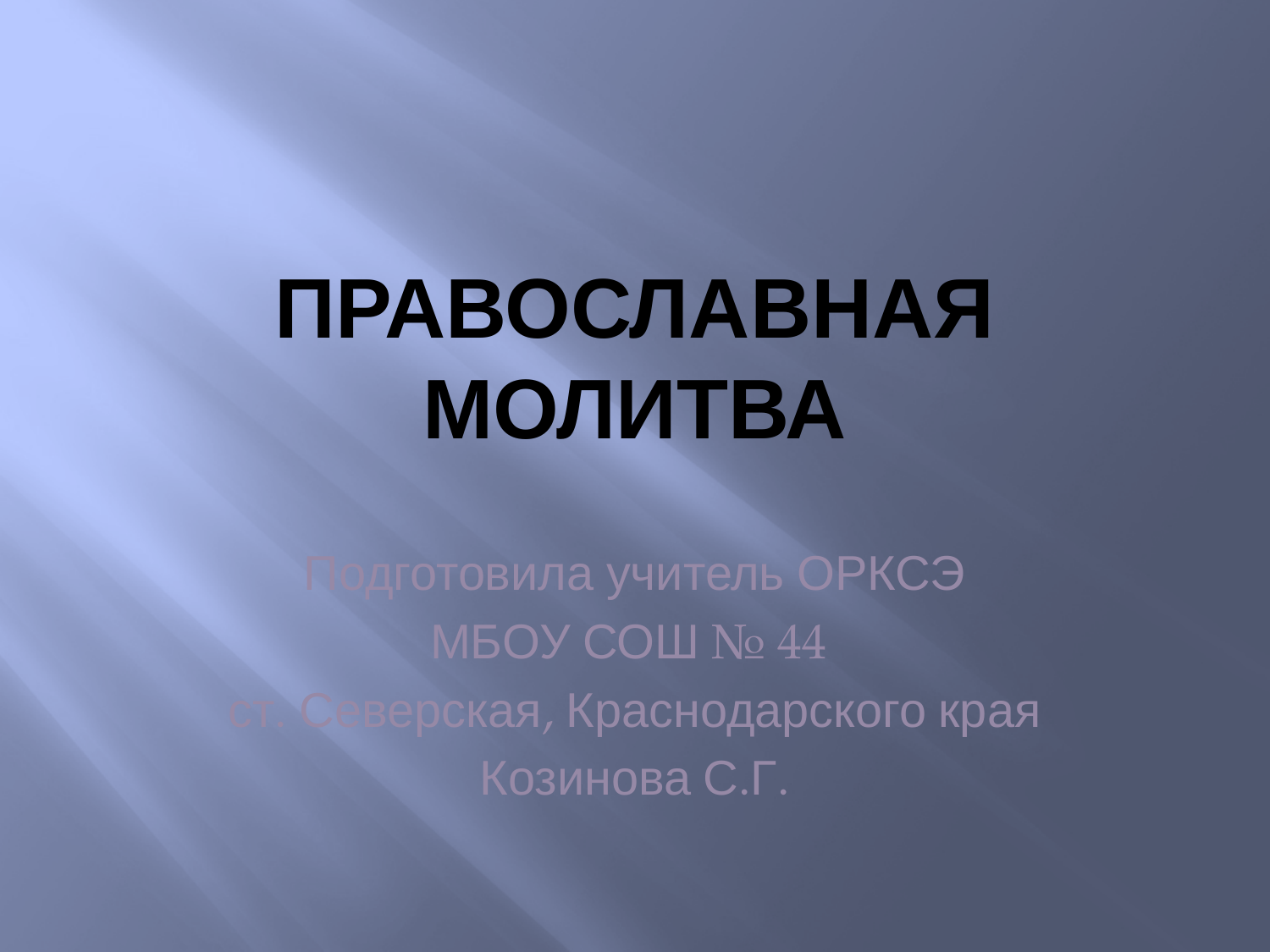

# Православная молитва
Подготовила учитель ОРКСЭ
МБОУ СОШ № 44
ст. Северская, Краснодарского края
Козинова С.Г.